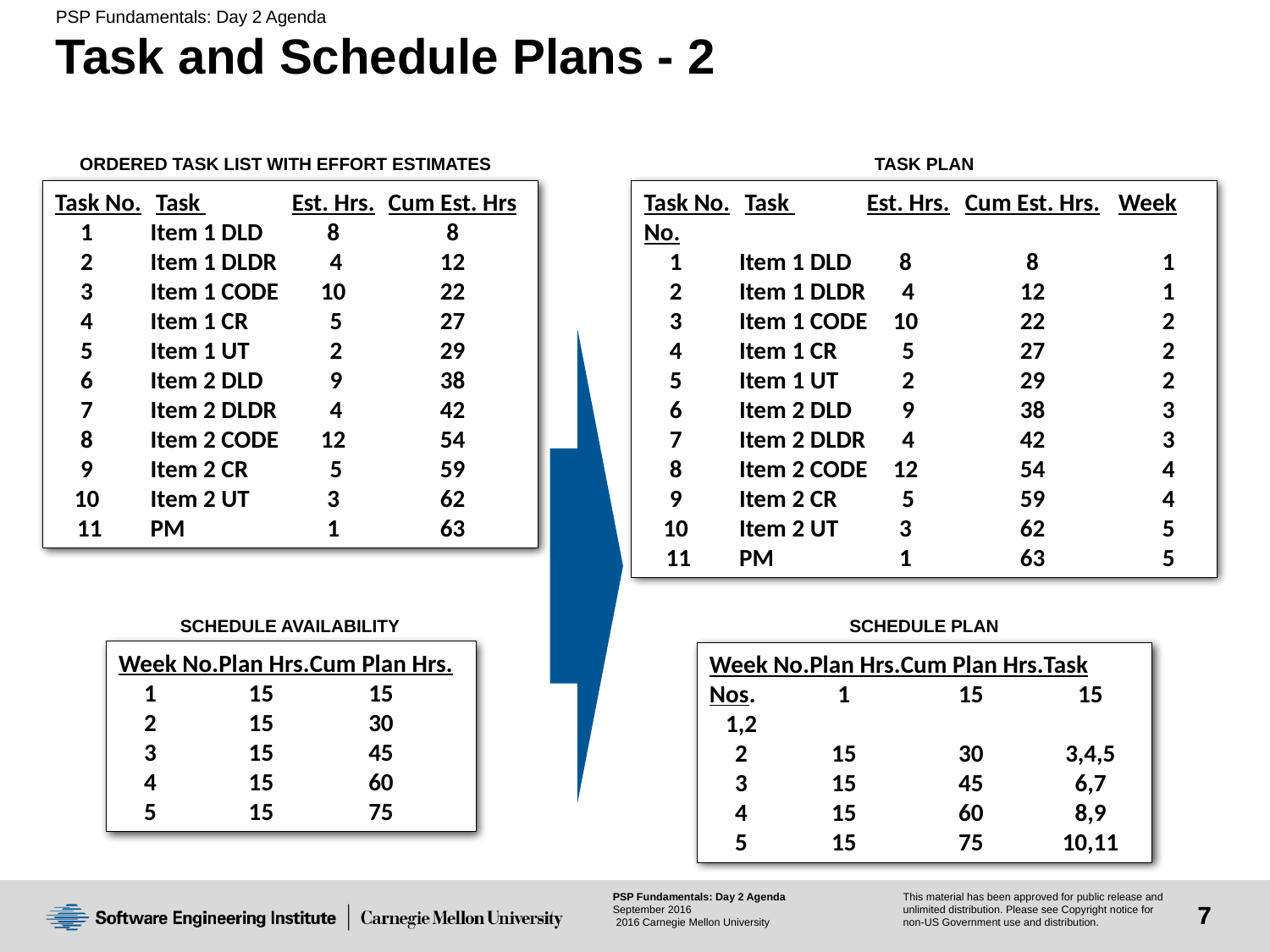

# Task and Schedule Plans - 2
ORDERED TASK LIST WITH EFFORT ESTIMATES
TASK PLAN
	Task No.	 Task 	Est. Hrs.	Cum Est. Hrs
	1	Item 1 DLD	8	8
 	2	Item 1 DLDR 	 4	12
	3	Item 1 CODE	10	22
	4	Item 1 CR	 5	27
	5	Item 1 UT	 2	29
	6	Item 2 DLD	 9	38
	7	Item 2 DLDR	 4	42
	8	Item 2 CODE	12	54
 	9	Item 2 CR	 5	59
	10	Item 2 UT	3	62
	 11	PM	1	63
	Task No.	 Task 	 Est. Hrs.	Cum Est. Hrs.	Week No.
	1	Item 1 DLD	8	8	1
 	2	Item 1 DLDR 	 4	12	1
	3	Item 1 CODE	10	22	2
	4	Item 1 CR	 5	27	2
	5	Item 1 UT	 2	29	2
	6	Item 2 DLD	 9	38	3
	7	Item 2 DLDR	 4	42	3
	8	Item 2 CODE	12	54	4
 	9	Item 2 CR	 5	59	4
	10	Item 2 UT	3	62	5
	 11	PM	1	63	5

SCHEDULE AVAILABILITY
SCHEDULE PLAN
	Week No.	Plan Hrs.	Cum Plan Hrs.
	1	15	15
	2	15	30
	3	15	45
	4	15	60
	5	15	75
	Week No.	Plan Hrs.	Cum Plan Hrs.	Task Nos. 	1	15	15	1,2
	2	15	30	3,4,5
	3	15	45	6,7
	4	15	60	8,9
	5	15	75	10,11